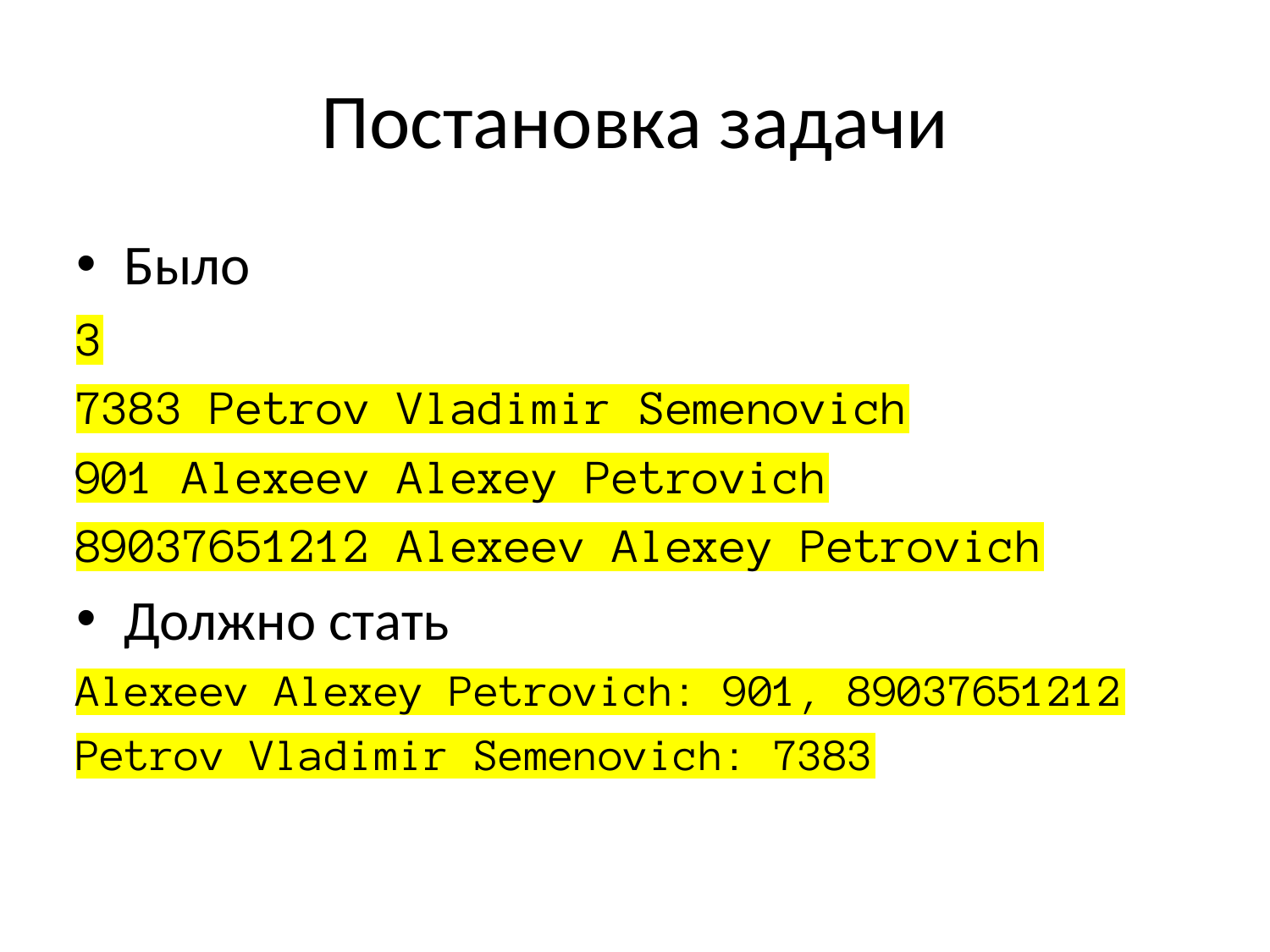

# Постановка задачи
Было
3
7383 Petrov Vladimir Semenovich
901 Alexeev Alexey Petrovich
89037651212 Alexeev Alexey Petrovich
Должно стать
Alexeev Alexey Petrovich: 901, 89037651212
Petrov Vladimir Semenovich: 7383